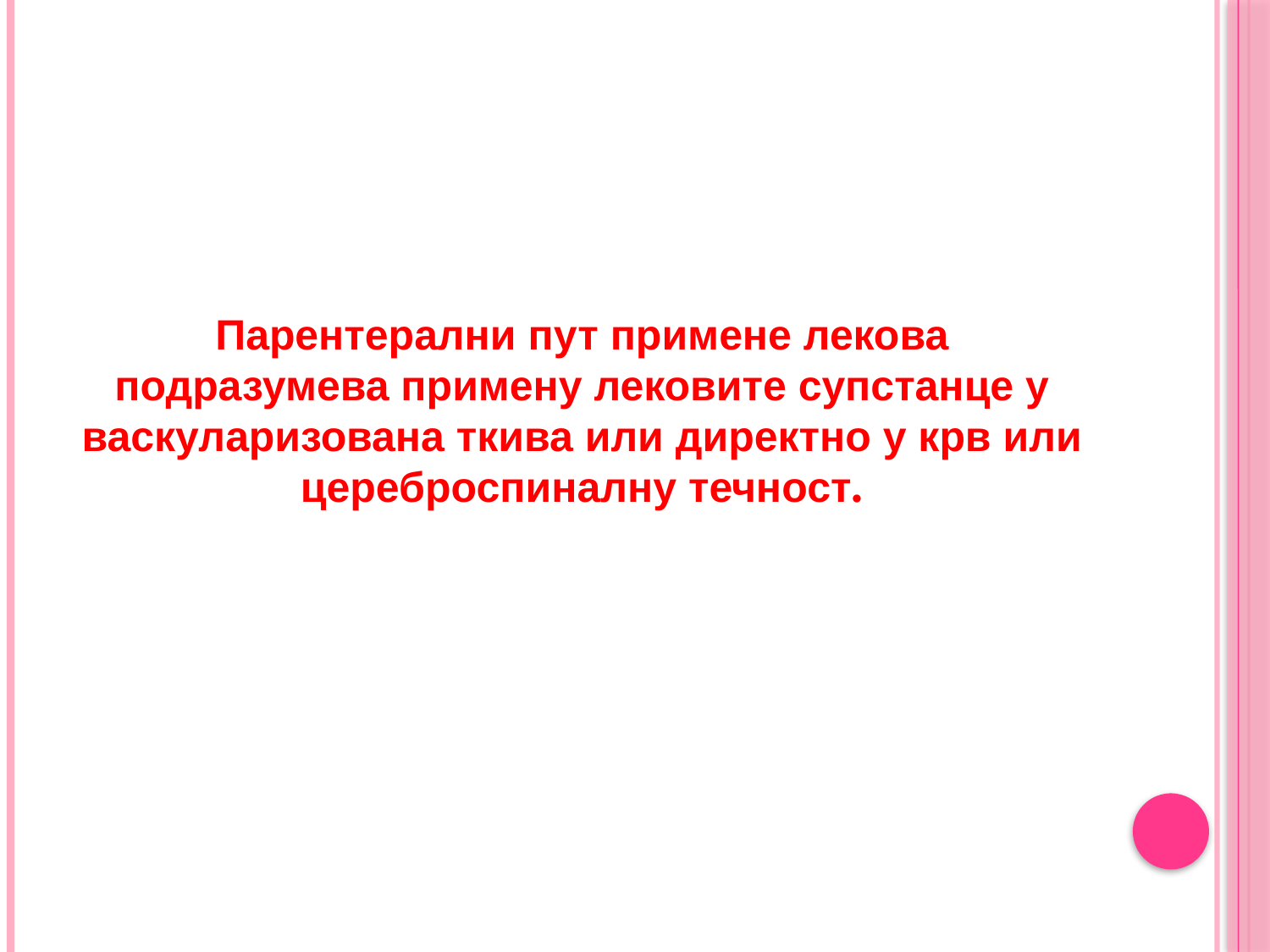

Парентерални пут примене лекова подразумева примену лековите супстанце у васкуларизована ткива или директно у крв или цереброспиналну течност.